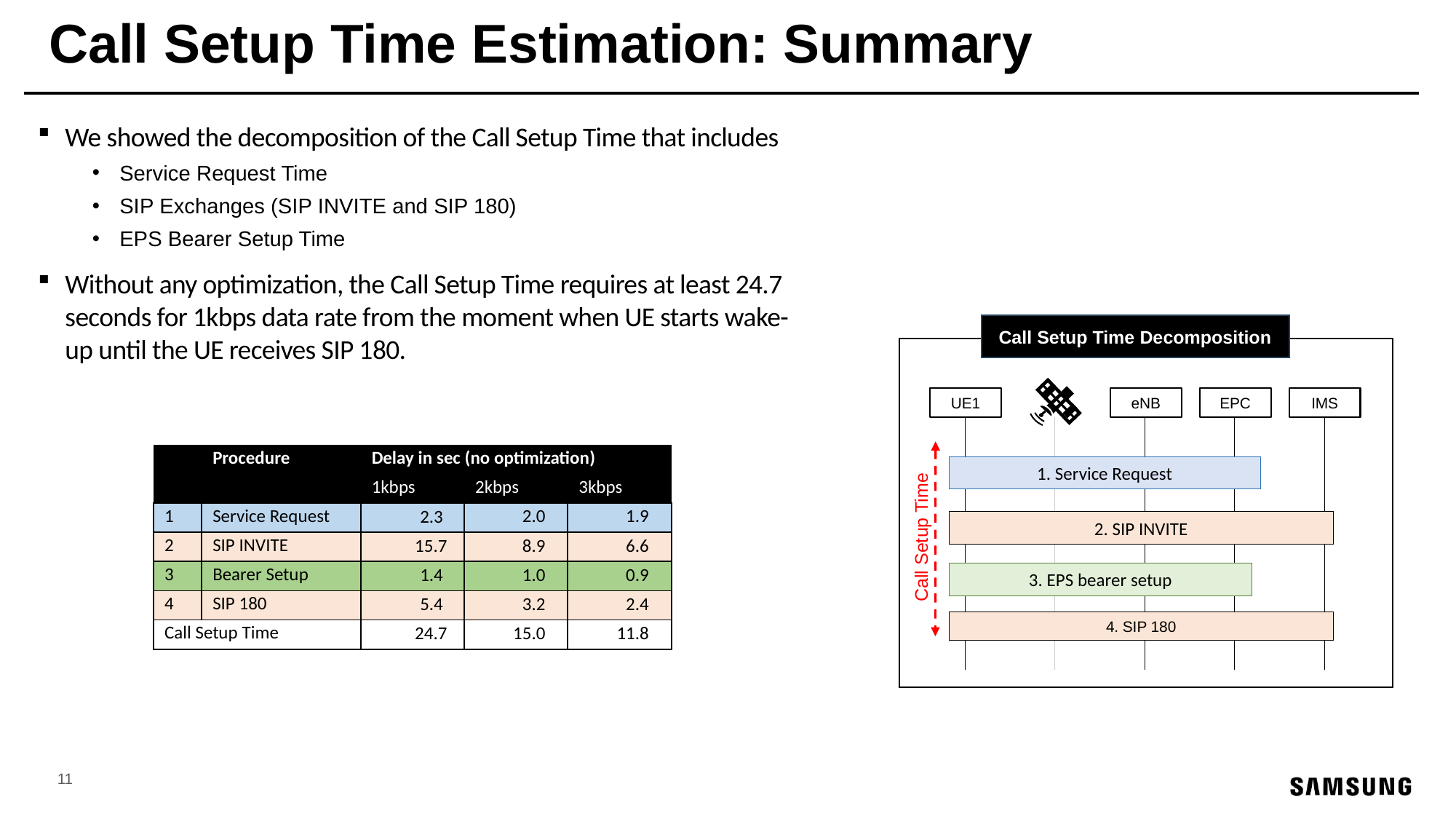

# Call Setup Time Estimation: Summary
We showed the decomposition of the Call Setup Time that includes
Service Request Time
SIP Exchanges (SIP INVITE and SIP 180)
EPS Bearer Setup Time
Without any optimization, the Call Setup Time requires at least 24.7 seconds for 1kbps data rate from the moment when UE starts wake-up until the UE receives SIP 180.

Call Setup Time Decomposition

UE1
eNB
EPC
IMS
|  | Procedure | Delay in sec (no optimization) |  |  |
| --- | --- | --- | --- | --- |
|  |  | 1kbps | 2kbps | 3kbps |
| 1 | Service Request | 2.3 | 2.0 | 1.9 |
| 2 | SIP INVITE | 15.7 | 8.9 | 6.6 |
| 3 | Bearer Setup | 1.4 | 1.0 | 0.9 |
| 4 | SIP 180 | 5.4 | 3.2 | 2.4 |
| Call Setup Time |  | 24.7 | 15.0 | 11.8 |
1. Service Request
2. SIP INVITE
Call Setup Time
3. EPS bearer setup
4. SIP 180
11